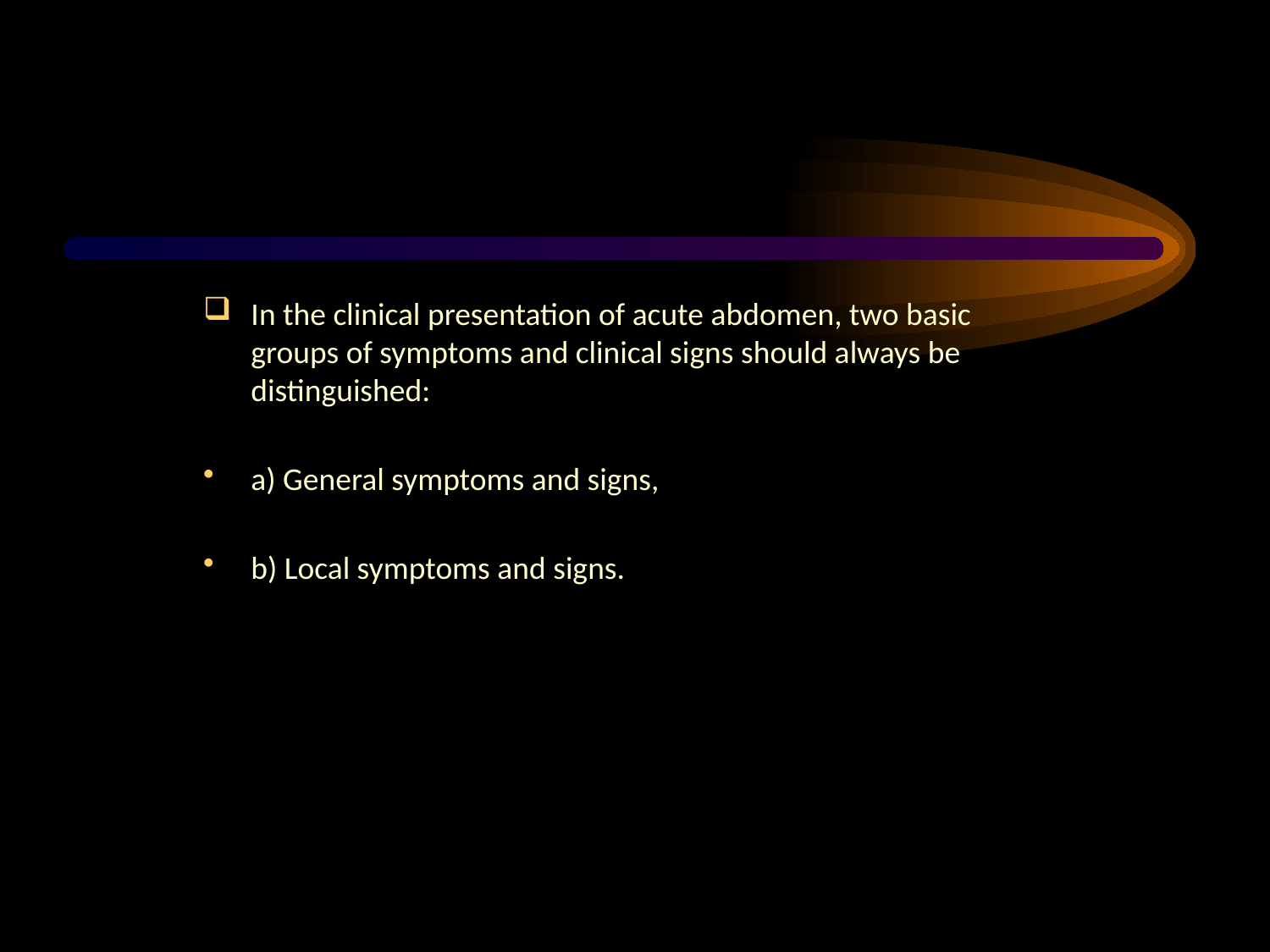

#
In the clinical presentation of acute abdomen, two basic groups of symptoms and clinical signs should always be distinguished:

a) General symptoms and signs,

b) Local symptoms and signs.